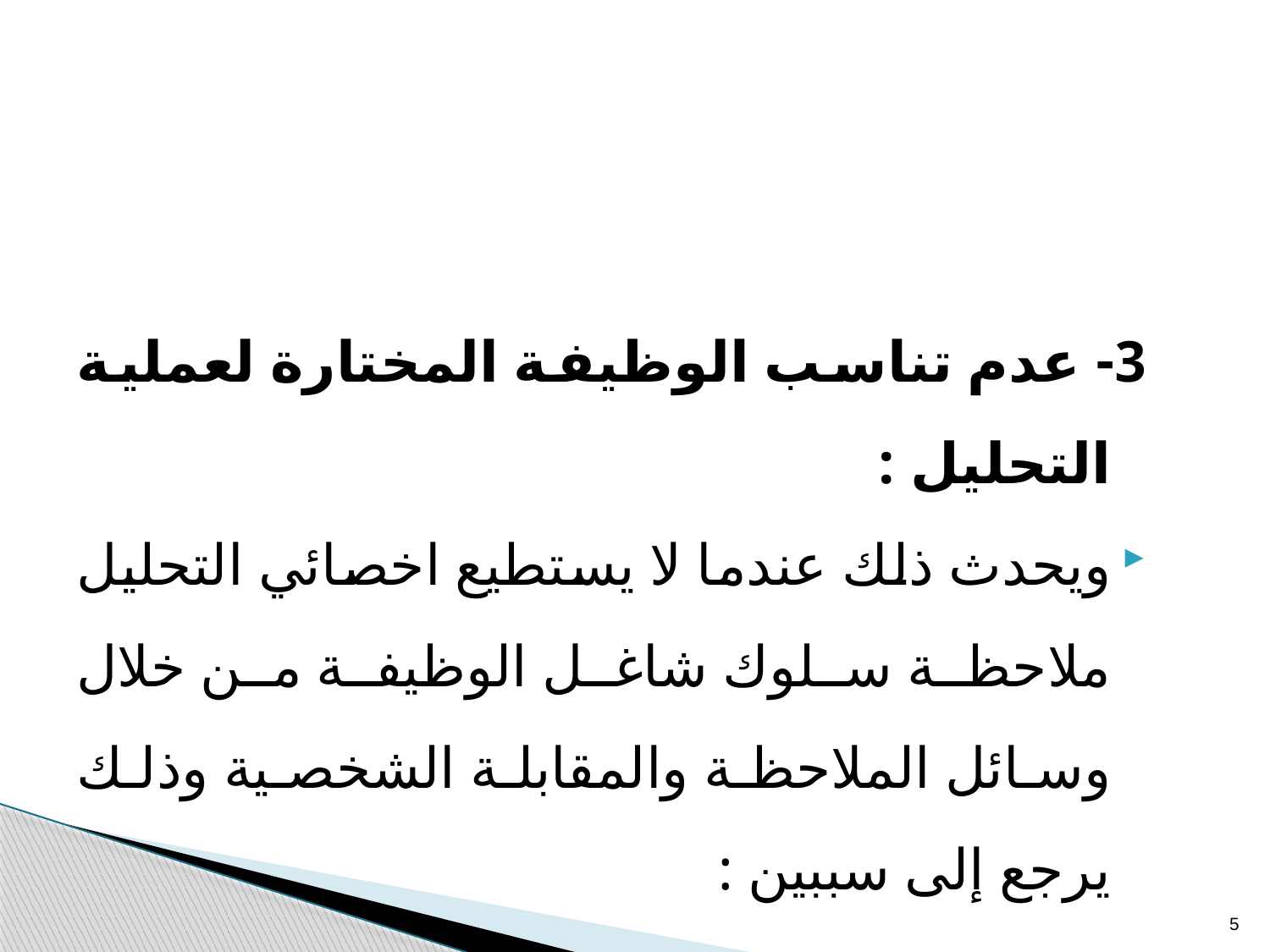

3- عدم تناسب الوظيفة المختارة لعملية التحليل :
ويحدث ذلك عندما لا يستطيع اخصائي التحليل ملاحظة سلوك شاغل الوظيفة من خلال وسائل الملاحظة والمقابلة الشخصية وذلك يرجع إلى سببين :
5